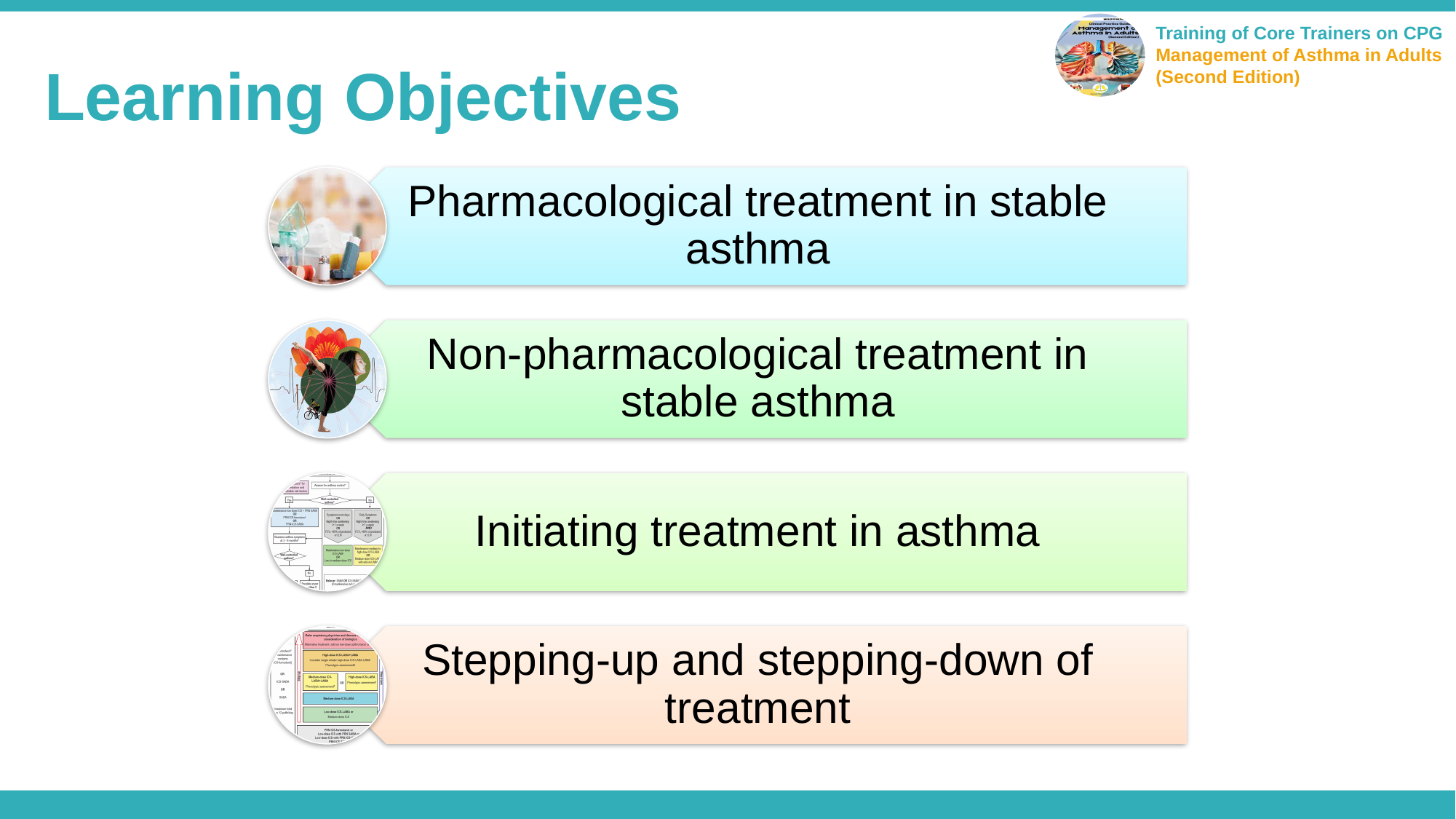

Learning Objectives
Pharmacological treatment in stable asthma
Non-pharmacological treatment in stable asthma
Initiating treatment in asthma
Stepping-up and stepping-down of treatment